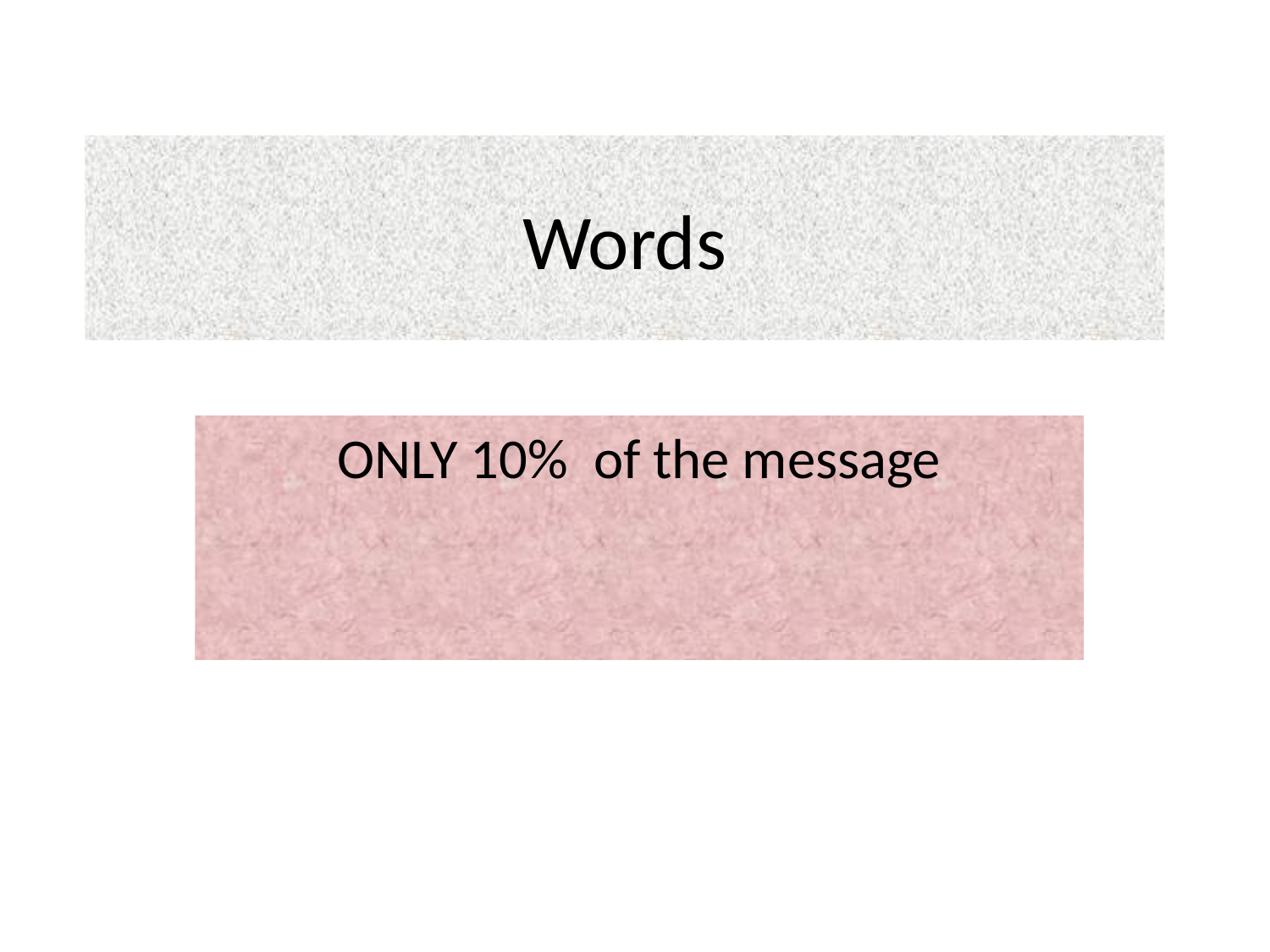

# Words
WORDS…
ONLY 10%  of the message
 ONLY 10% of the message!